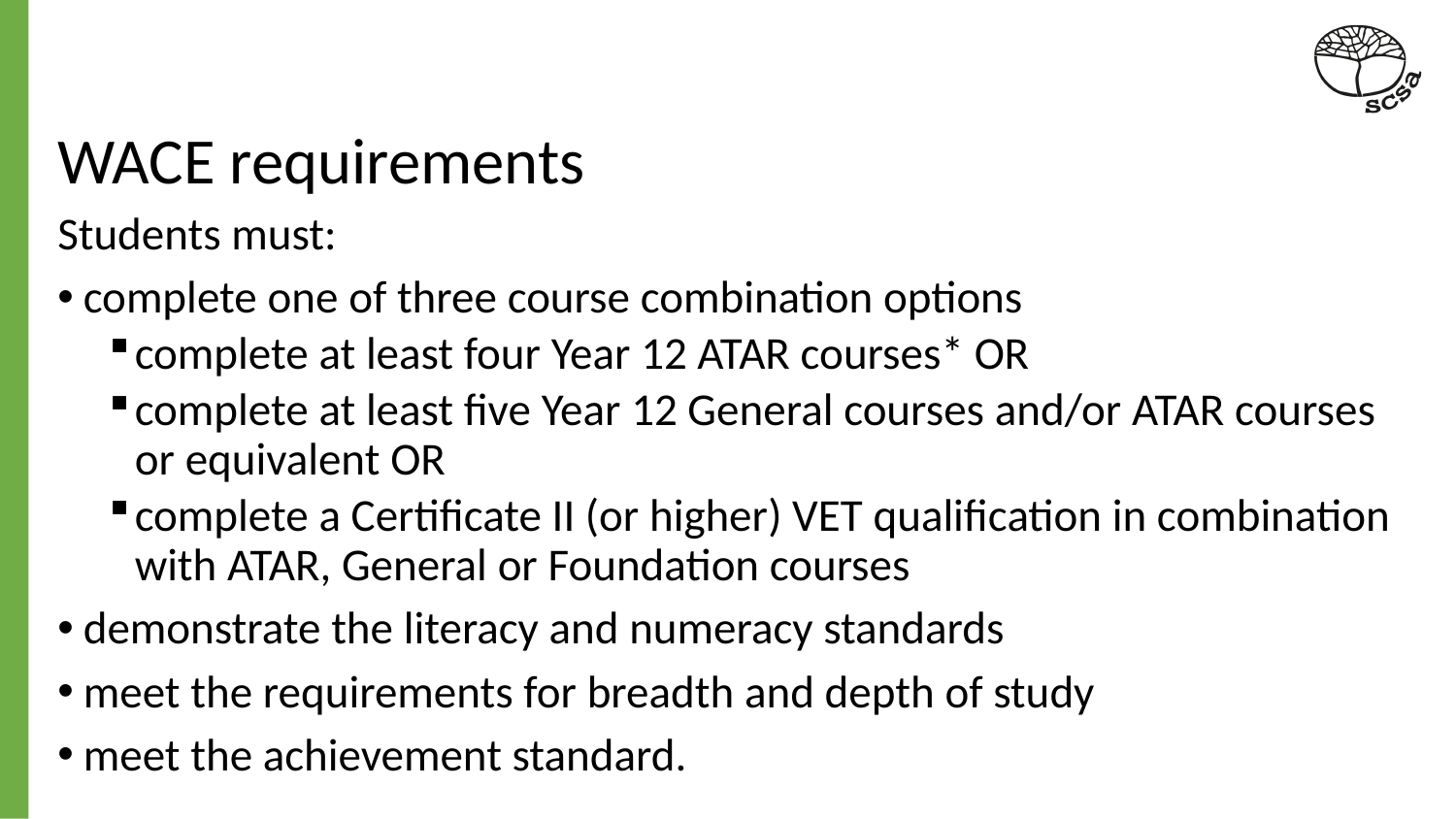

# WACE requirements
Students must:
complete one of three course combination options
complete at least four Year 12 ATAR courses* OR
complete at least five Year 12 General courses and/or ATAR courses or equivalent OR
complete a Certificate II (or higher) VET qualification in combination with ATAR, General or Foundation courses
demonstrate the literacy and numeracy standards
meet the requirements for breadth and depth of study
meet the achievement standard.